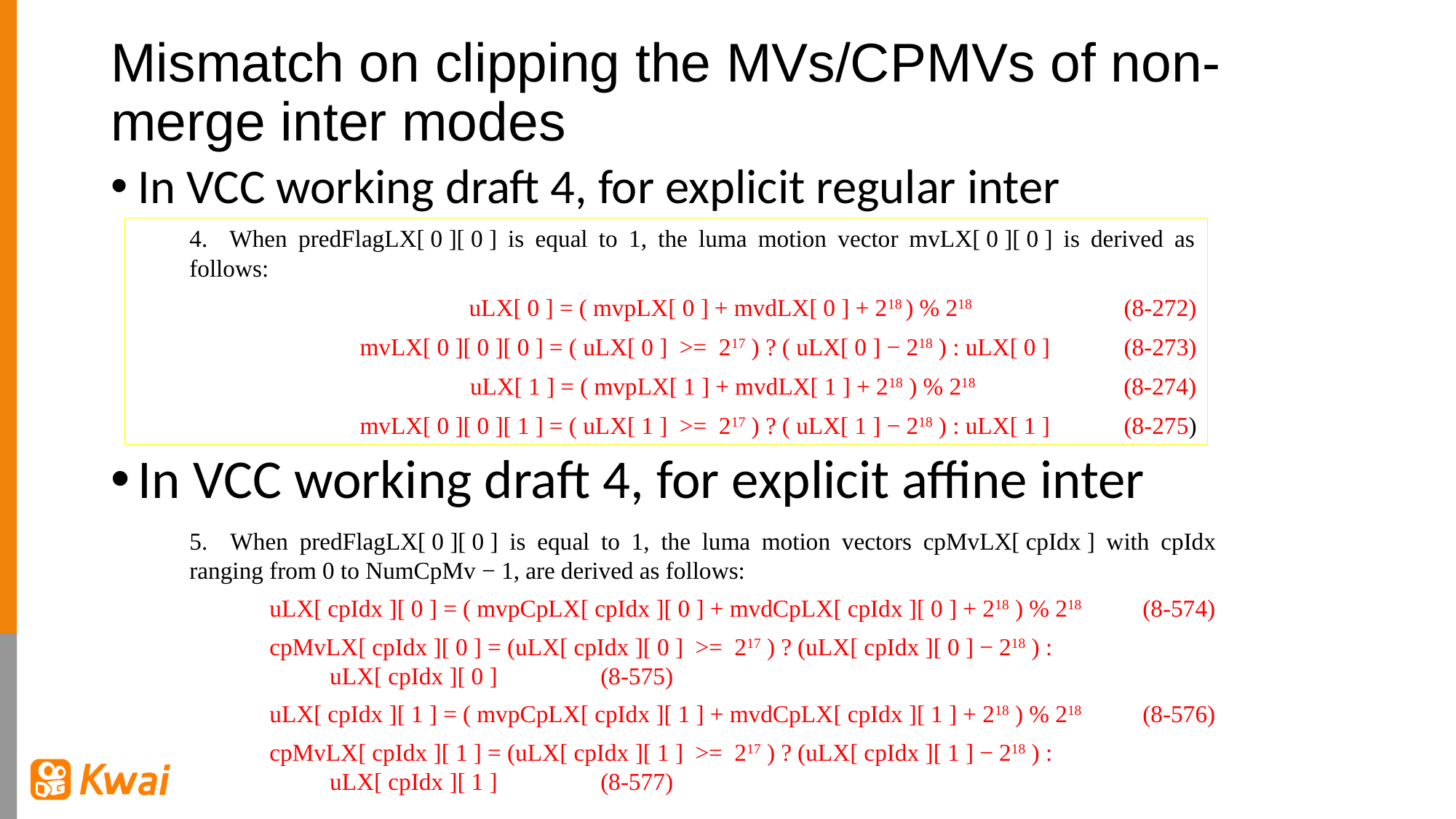

# Mismatch on clipping the MVs/CPMVs of non-merge inter modes
In VCC working draft 4, for explicit regular inter

In VCC working draft 4, for explicit affine inter
4.  When predFlagLX[ 0 ][ 0 ] is equal to 1, the luma motion vector mvLX[ 0 ][ 0 ] is derived as follows:
uLX[ 0 ] = ( mvpLX[ 0 ] + mvdLX[ 0 ] + 218 ) % 218                 	(8‑272)
mvLX[ 0 ][ 0 ][ 0 ] = ( uLX[ 0 ]  >=  217 ) ? ( uLX[ 0 ] − 218 ) : uLX[ 0 ]	(8‑273)
    uLX[ 1 ] = ( mvpLX[ 1 ] + mvdLX[ 1 ] + 218 ) % 218	                      (8‑274)
mvLX[ 0 ][ 0 ][ 1 ] = ( uLX[ 1 ]  >=  217 ) ? ( uLX[ 1 ] − 218 ) : uLX[ 1 ]	(8‑275)
5.  When predFlagLX[ 0 ][ 0 ] is equal to 1, the luma motion vectors cpMvLX[ cpIdx ] with cpIdx ranging from 0 to NumCpMv − 1, are derived as follows:
uLX[ cpIdx ][ 0 ] = ( mvpCpLX[ cpIdx ][ 0 ] + mvdCpLX[ cpIdx ][ 0 ] + 218 ) % 218	(8‑574)
cpMvLX[ cpIdx ][ 0 ] = (uLX[ cpIdx ][ 0 ]  >=  217 ) ? (uLX[ cpIdx ][ 0 ] − 218 ) :
	uLX[ cpIdx ][ 0 ]	(8‑575)
uLX[ cpIdx ][ 1 ] = ( mvpCpLX[ cpIdx ][ 1 ] + mvdCpLX[ cpIdx ][ 1 ] + 218 ) % 218	(8‑576)
cpMvLX[ cpIdx ][ 1 ] = (uLX[ cpIdx ][ 1 ]  >=  217 ) ? (uLX[ cpIdx ][ 1 ] − 218 ) :
	uLX[ cpIdx ][ 1 ]	(8‑577)